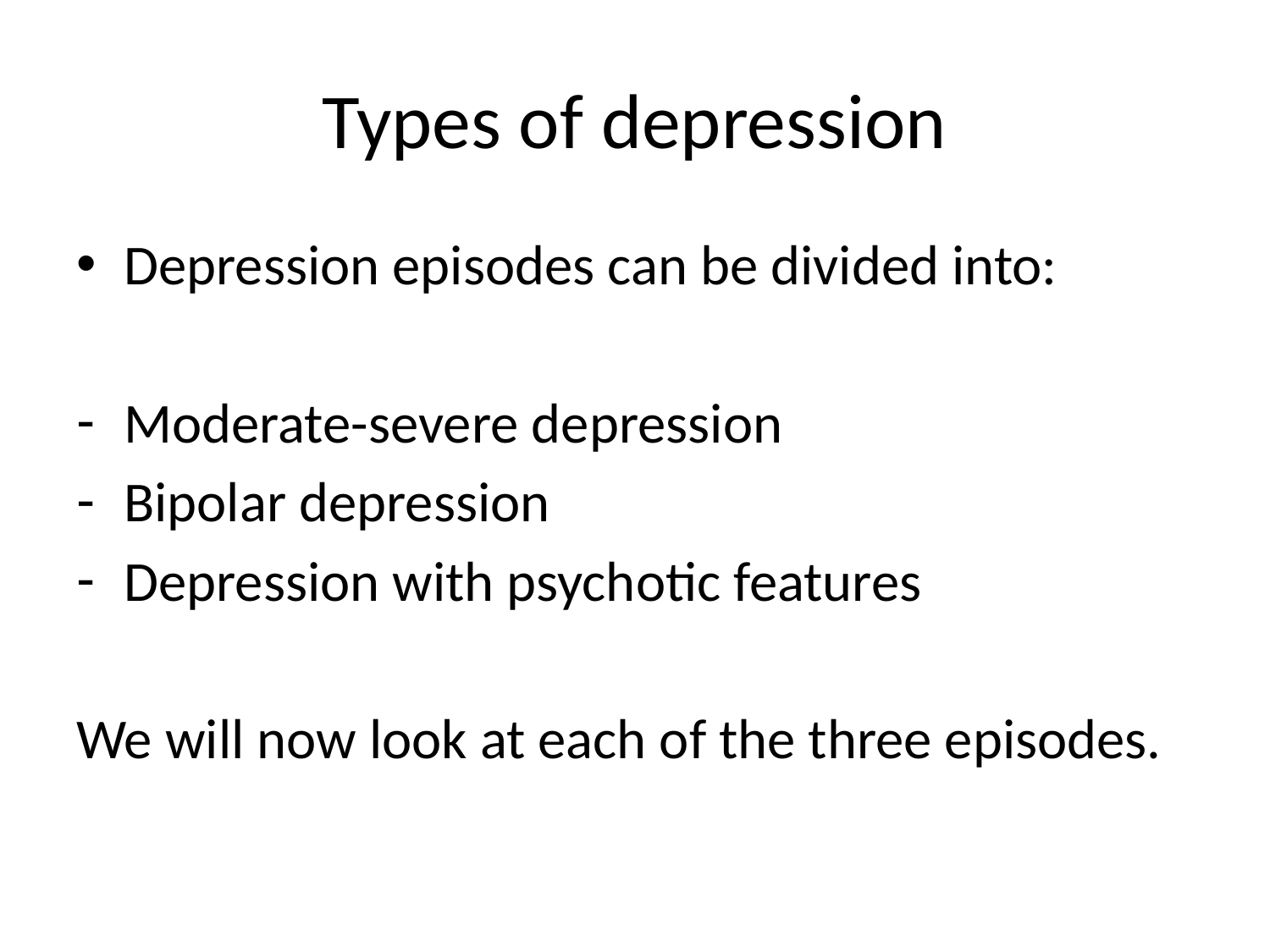

# Types of depression
Depression episodes can be divided into:

Moderate-severe depression
Bipolar depression
Depression with psychotic features

We will now look at each of the three episodes.